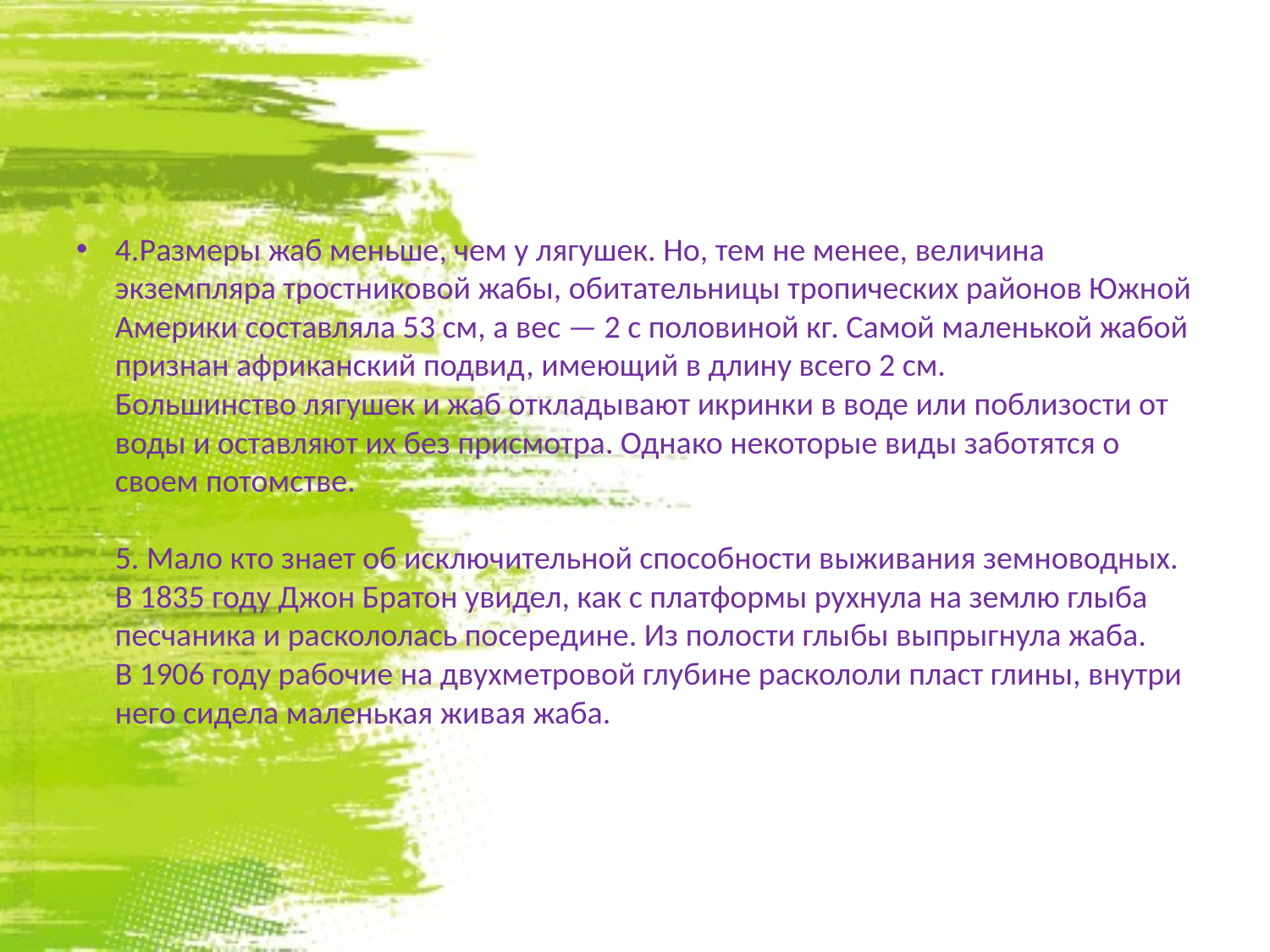

#
4.Размеры жаб меньше, чем у лягушек. Но, тем не менее, величина экземпляра тростниковой жабы, обитательницы тропических районов Южной Америки составляла 53 см, а вес — 2 с половиной кг. Самой маленькой жабой признан африканский подвид, имеющий в длину всего 2 см. 
Большинство лягушек и жаб откладывают икринки в воде или поблизости от воды и оставляют их без присмотра. Однако некоторые виды заботятся о своем потомстве. 
5. Мало кто знает об исключительной способности выживания земноводных. В 1835 году Джон Братон увидел, как с платформы рухнула на землю глыба песчаника и раскололась посередине. Из полости глыбы выпрыгнула жаба. 
В 1906 году рабочие на двухметровой глубине раскололи пласт глины, внутри него сидела маленькая живая жаба.